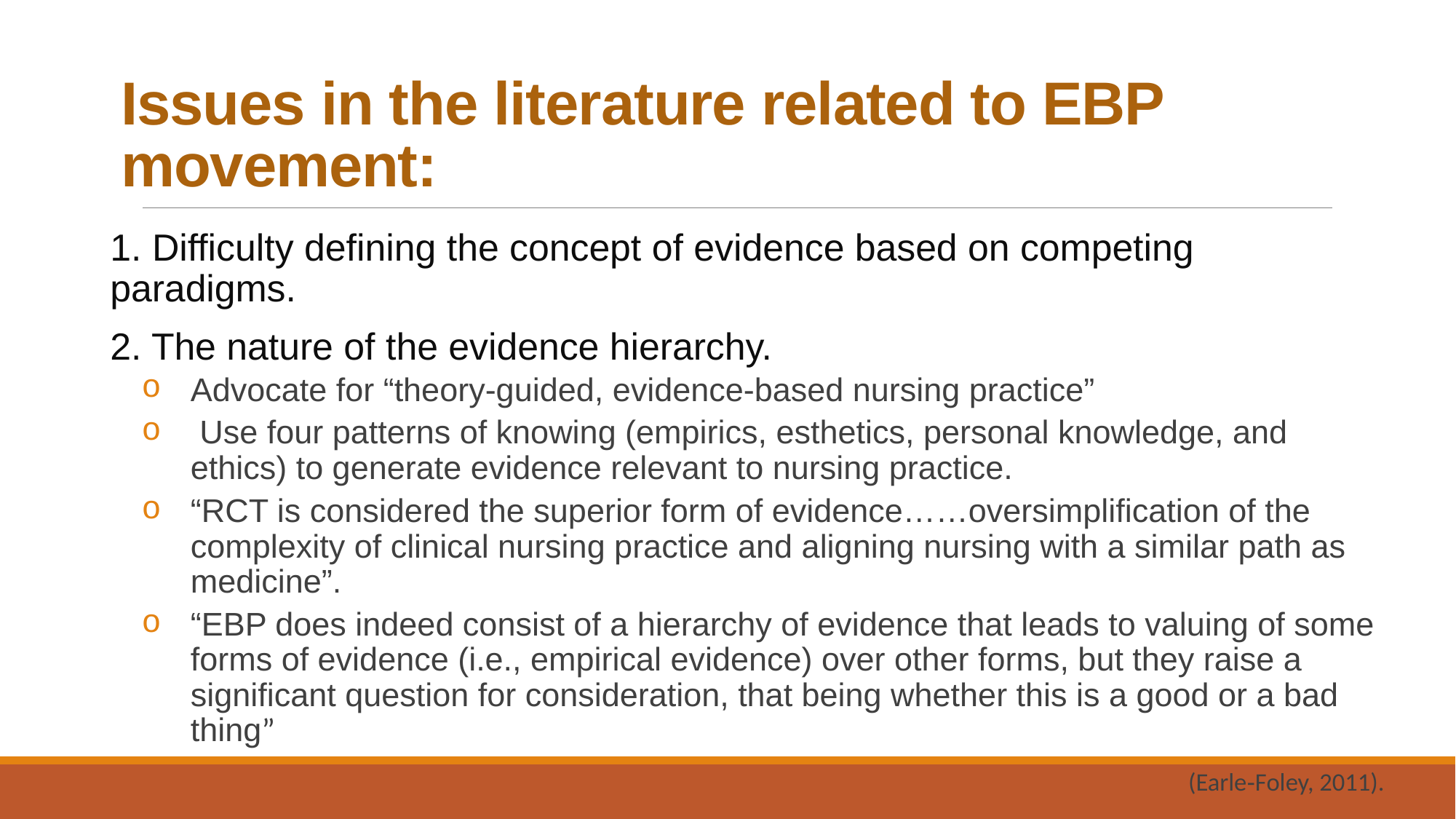

# Issues in the literature related to EBP movement:
1. Difficulty defining the concept of evidence based on competing paradigms.
2. The nature of the evidence hierarchy.
Advocate for “theory-guided, evidence-based nursing practice”
 Use four patterns of knowing (empirics, esthetics, personal knowledge, and ethics) to generate evidence relevant to nursing practice.
“RCT is considered the superior form of evidence……oversimplification of the complexity of clinical nursing practice and aligning nursing with a similar path as medicine”.
“EBP does indeed consist of a hierarchy of evidence that leads to valuing of some forms of evidence (i.e., empirical evidence) over other forms, but they raise a significant question for consideration, that being whether this is a good or a bad thing”
(Earle‐Foley, 2011).